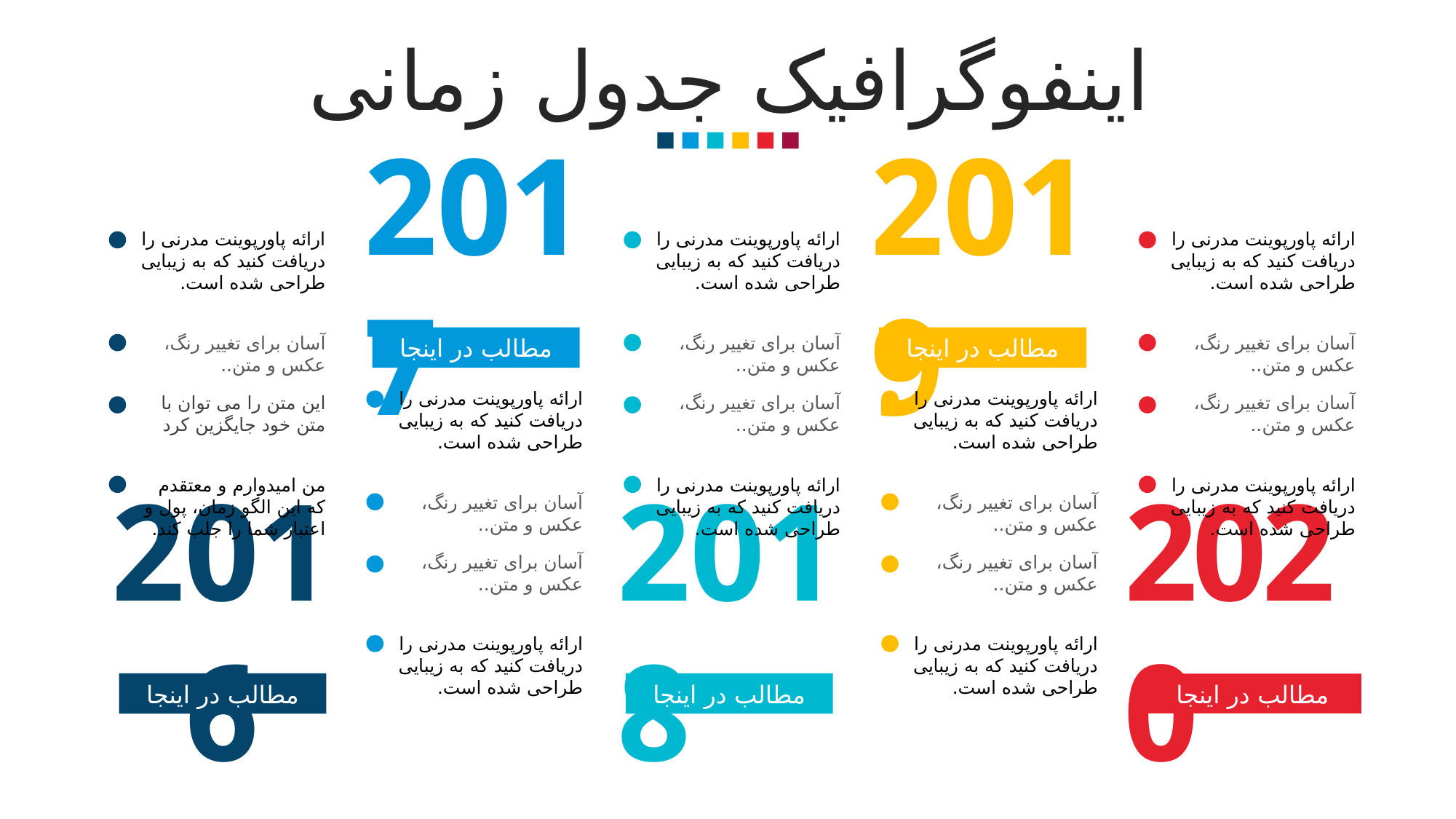

اینفوگرافیک جدول زمانی
2017
مطالب در اینجا
2019
مطالب در اینجا
ارائه پاورپوینت مدرنی را دریافت کنید که به زیبایی طراحی شده است.

آسان برای تغییر رنگ، عکس و متن..

این متن را می توان با متن خود جایگزین کرد

من امیدوارم و معتقدم که این الگو زمان، پول و اعتبار شما را جلب کند.

ارائه پاورپوینت مدرنی را دریافت کنید که به زیبایی طراحی شده است.

آسان برای تغییر رنگ، عکس و متن..

آسان برای تغییر رنگ، عکس و متن..

ارائه پاورپوینت مدرنی را دریافت کنید که به زیبایی طراحی شده است.

ارائه پاورپوینت مدرنی را دریافت کنید که به زیبایی طراحی شده است.

آسان برای تغییر رنگ، عکس و متن..

آسان برای تغییر رنگ، عکس و متن..

ارائه پاورپوینت مدرنی را دریافت کنید که به زیبایی طراحی شده است.

ارائه پاورپوینت مدرنی را دریافت کنید که به زیبایی طراحی شده است.

آسان برای تغییر رنگ، عکس و متن..

آسان برای تغییر رنگ، عکس و متن..

ارائه پاورپوینت مدرنی را دریافت کنید که به زیبایی طراحی شده است.

ارائه پاورپوینت مدرنی را دریافت کنید که به زیبایی طراحی شده است.

آسان برای تغییر رنگ، عکس و متن..

آسان برای تغییر رنگ، عکس و متن..

ارائه پاورپوینت مدرنی را دریافت کنید که به زیبایی طراحی شده است.

2016
مطالب در اینجا
2018
مطالب در اینجا
2020
مطالب در اینجا